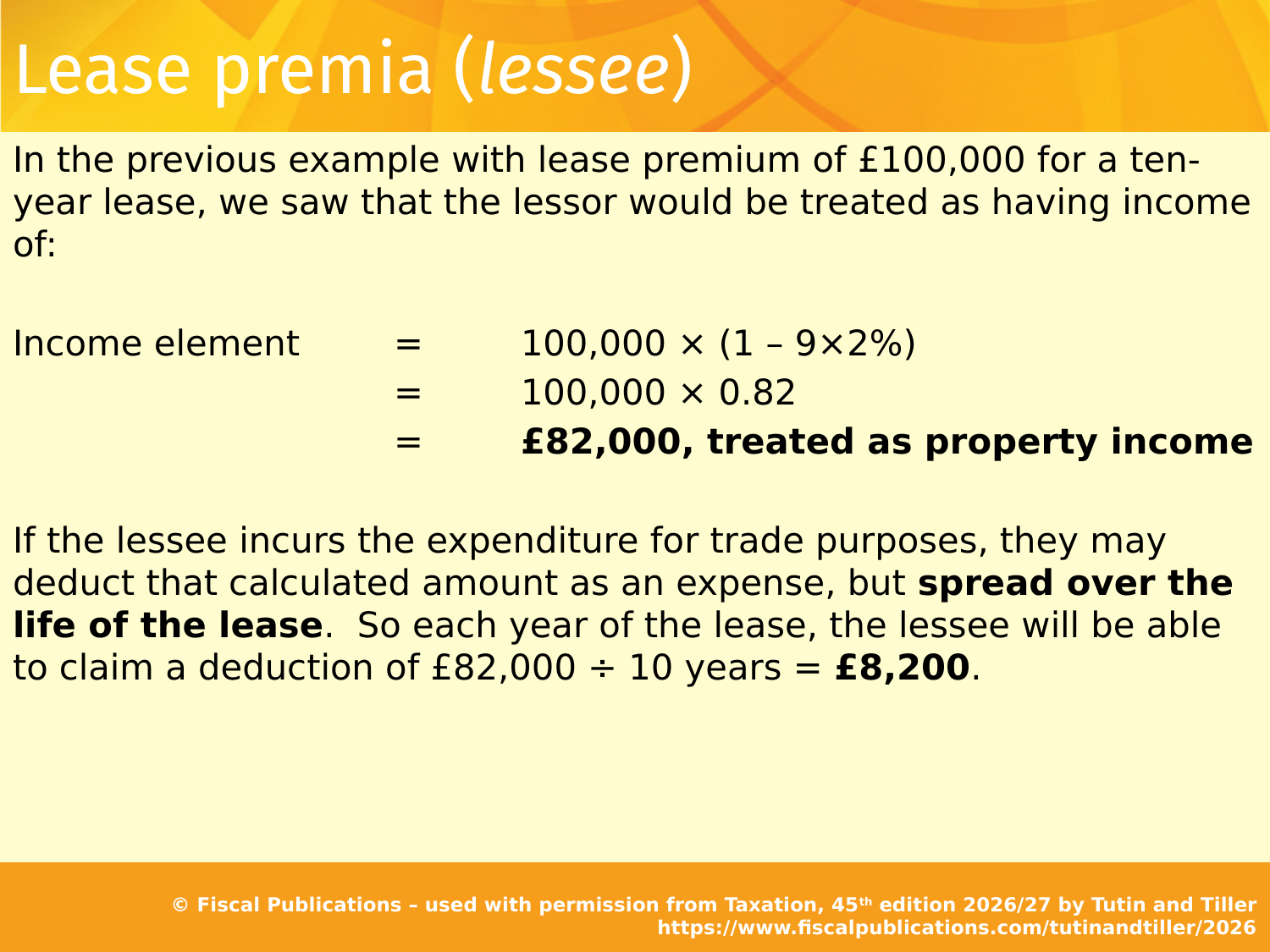

# Lease premia (lessee)
In the previous example with lease premium of £100,000 for a ten-year lease, we saw that the lessor would be treated as having income of:

Income element	=	100,000 × (1 – 9×2%)
			=	100,000 × 0.82
			=	£82,000, treated as property income

If the lessee incurs the expenditure for trade purposes, they may deduct that calculated amount as an expense, but spread over the life of the lease.  So each year of the lease, the lessee will be able to claim a deduction of £82,000 ÷ 10 years = £8,200.